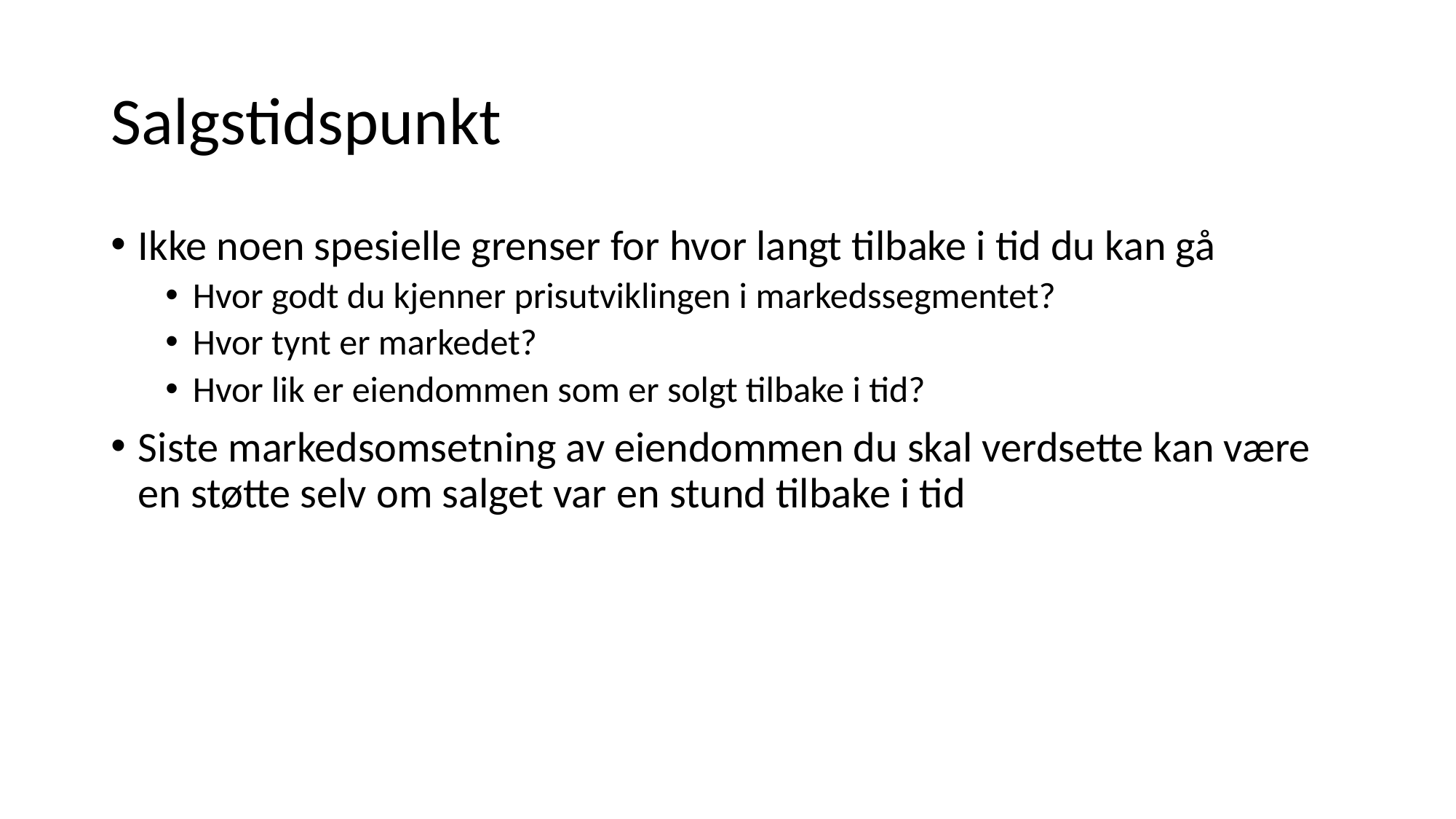

# Salgstidspunkt
Ikke noen spesielle grenser for hvor langt tilbake i tid du kan gå
Hvor godt du kjenner prisutviklingen i markedssegmentet?
Hvor tynt er markedet?
Hvor lik er eiendommen som er solgt tilbake i tid?
Siste markedsomsetning av eiendommen du skal verdsette kan være en støtte selv om salget var en stund tilbake i tid